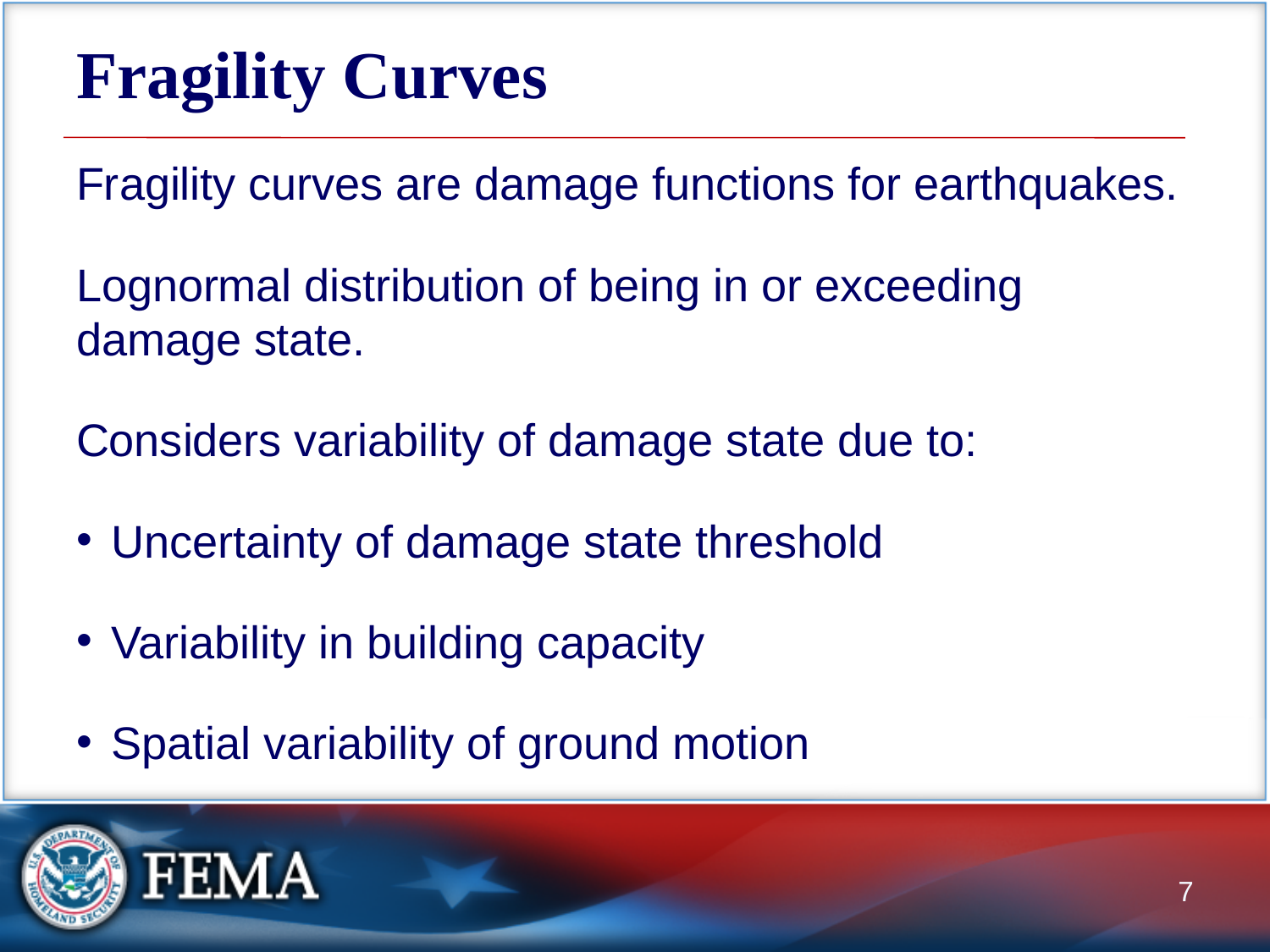

# Fragility Curves
Fragility curves are damage functions for earthquakes.
Lognormal distribution of being in or exceeding damage state.
Considers variability of damage state due to:
Uncertainty of damage state threshold
Variability in building capacity
Spatial variability of ground motion

7